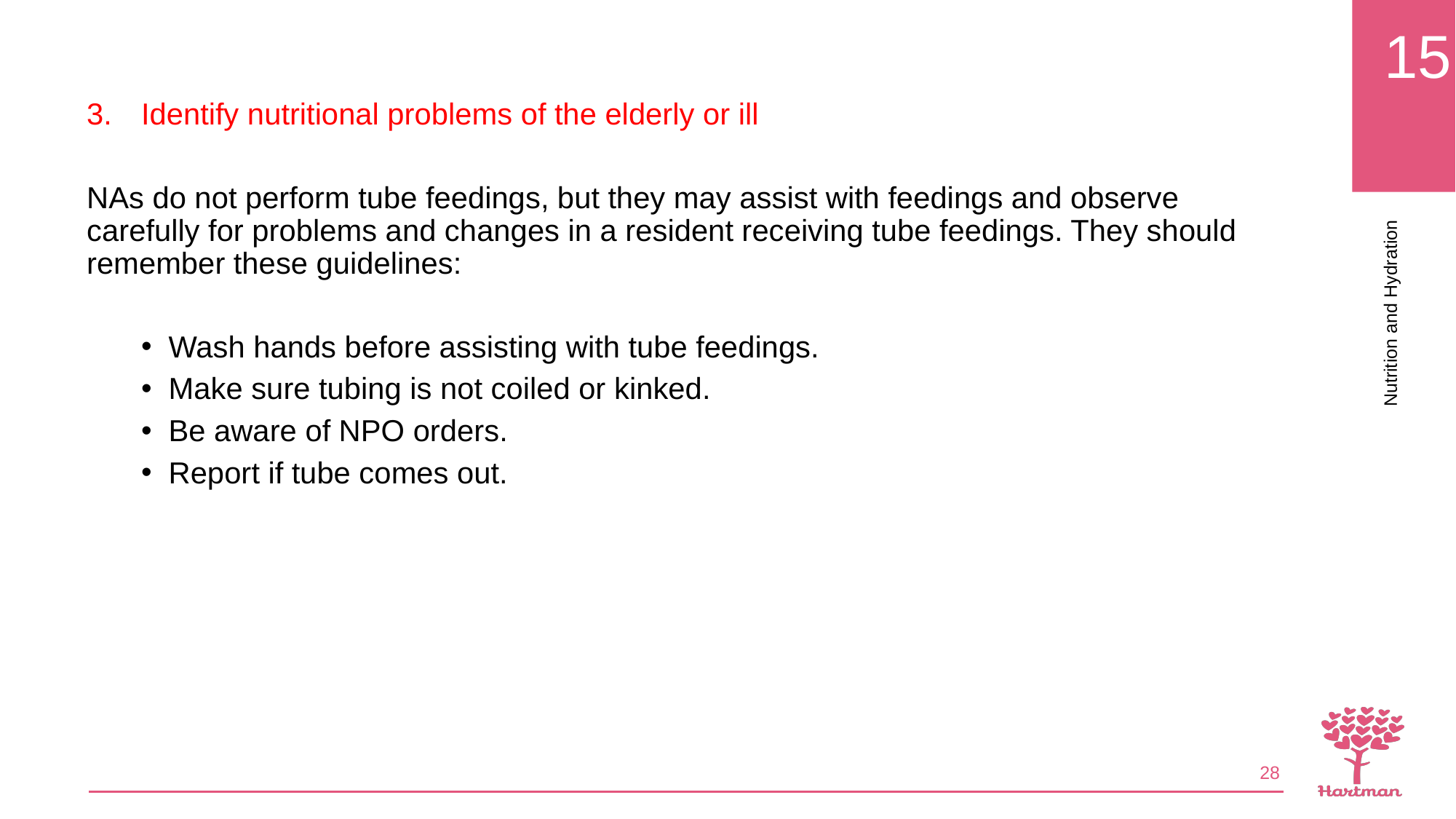

Identify nutritional problems of the elderly or ill

NAs do not perform tube feedings, but they may assist with feedings and observe carefully for problems and changes in a resident receiving tube feedings. They should remember these guidelines:

Wash hands before assisting with tube feedings.
Make sure tubing is not coiled or kinked.
Be aware of NPO orders.
Report if tube comes out.

28